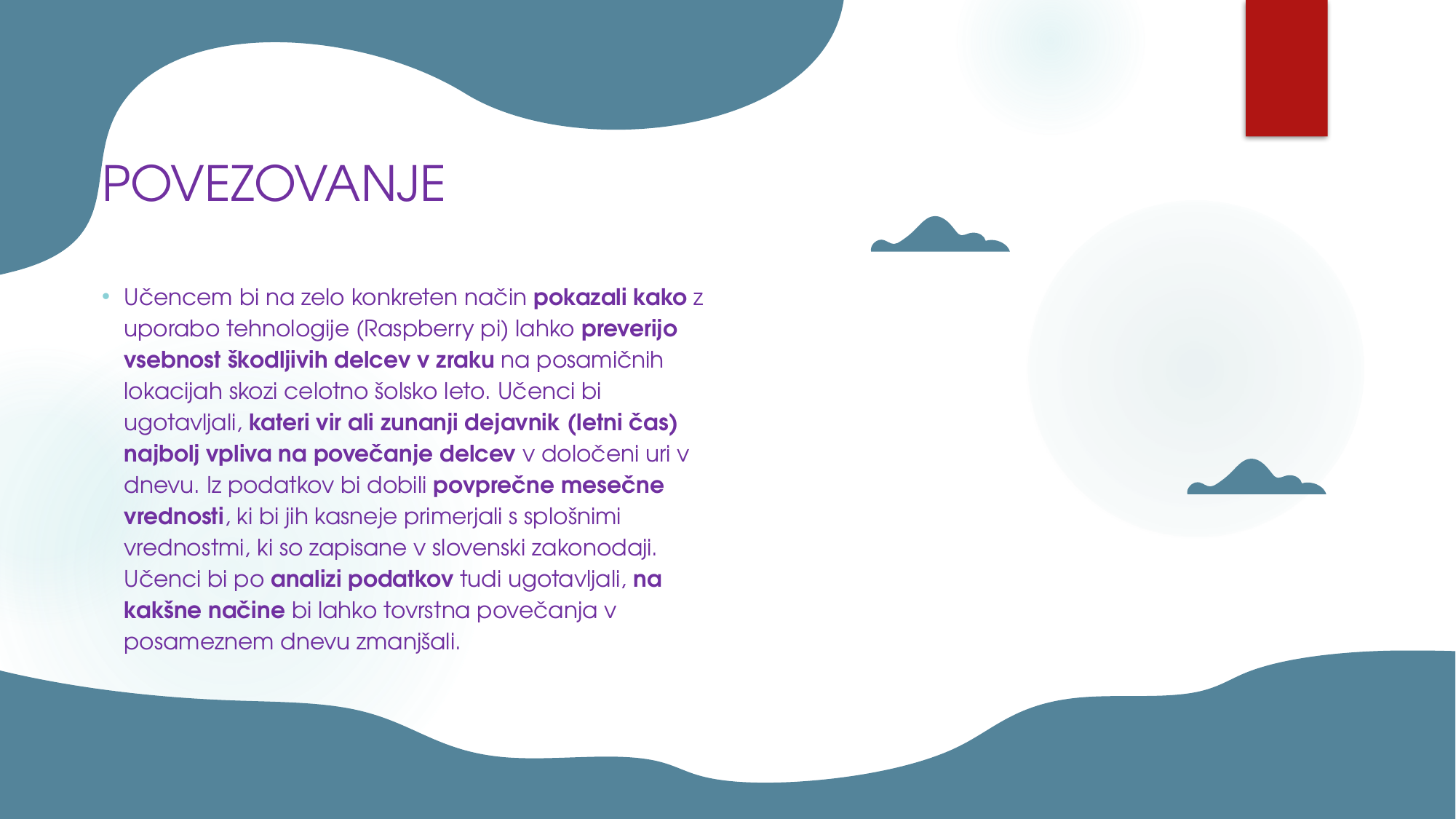

# POVEZOVANJE
Učencem bi na zelo konkreten način pokazali kako z uporabo tehnologije (Raspberry pi) lahko preverijo vsebnost škodljivih delcev v zraku na posamičnih lokacijah skozi celotno šolsko leto. Učenci bi ugotavljali, kateri vir ali zunanji dejavnik (letni čas) najbolj vpliva na povečanje delcev v določeni uri v dnevu. Iz podatkov bi dobili povprečne mesečne vrednosti, ki bi jih kasneje primerjali s splošnimi vrednostmi, ki so zapisane v slovenski zakonodaji. Učenci bi po analizi podatkov tudi ugotavljali, na kakšne načine bi lahko tovrstna povečanja v posameznem dnevu zmanjšali.